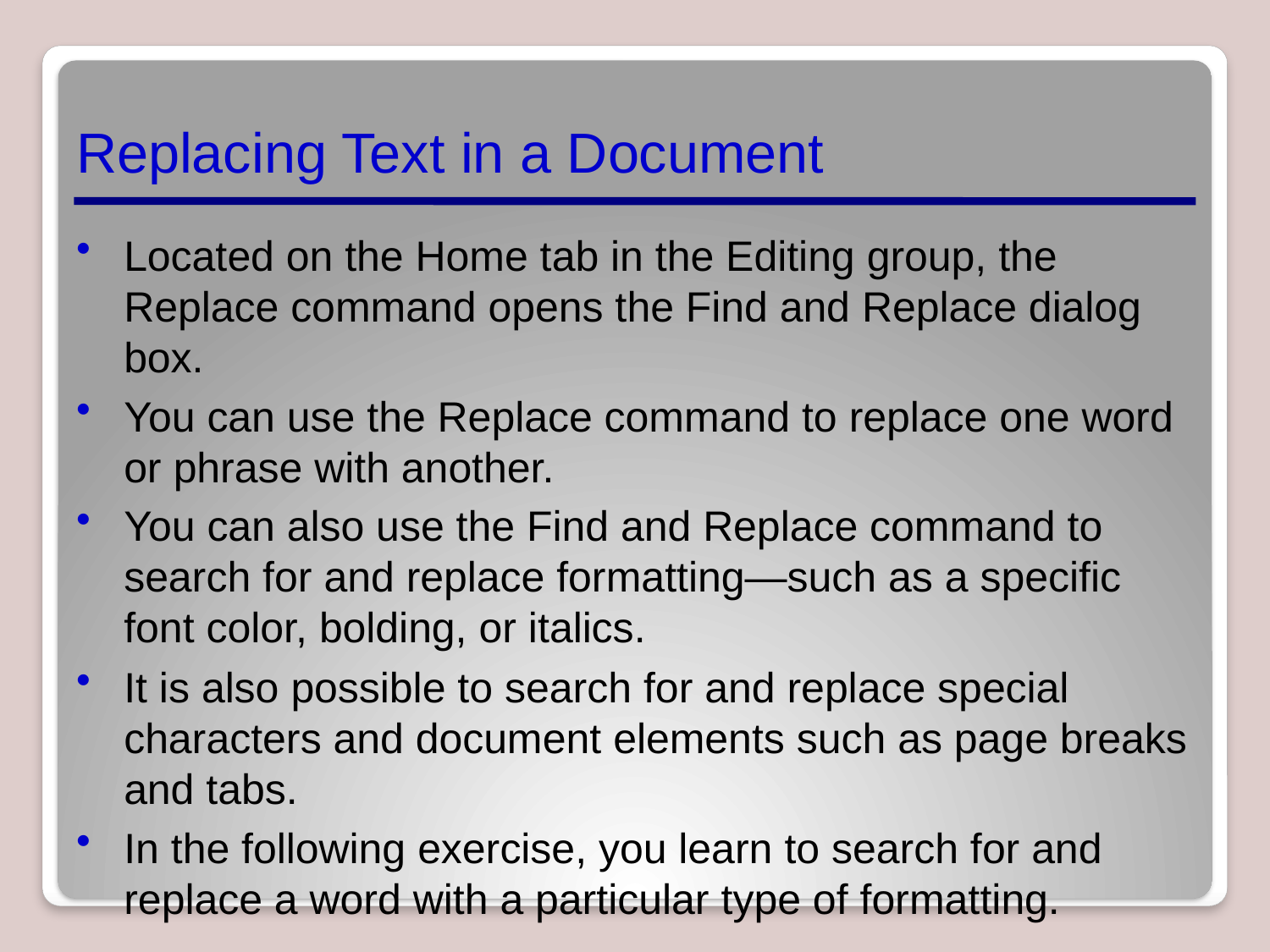

# Replacing Text in a Document
Located on the Home tab in the Editing group, the Replace command opens the Find and Replace dialog box.
You can use the Replace command to replace one word or phrase with another.
You can also use the Find and Replace command to search for and replace formatting—such as a specific font color, bolding, or italics.
It is also possible to search for and replace special characters and document elements such as page breaks and tabs.
In the following exercise, you learn to search for and replace a word with a particular type of formatting.